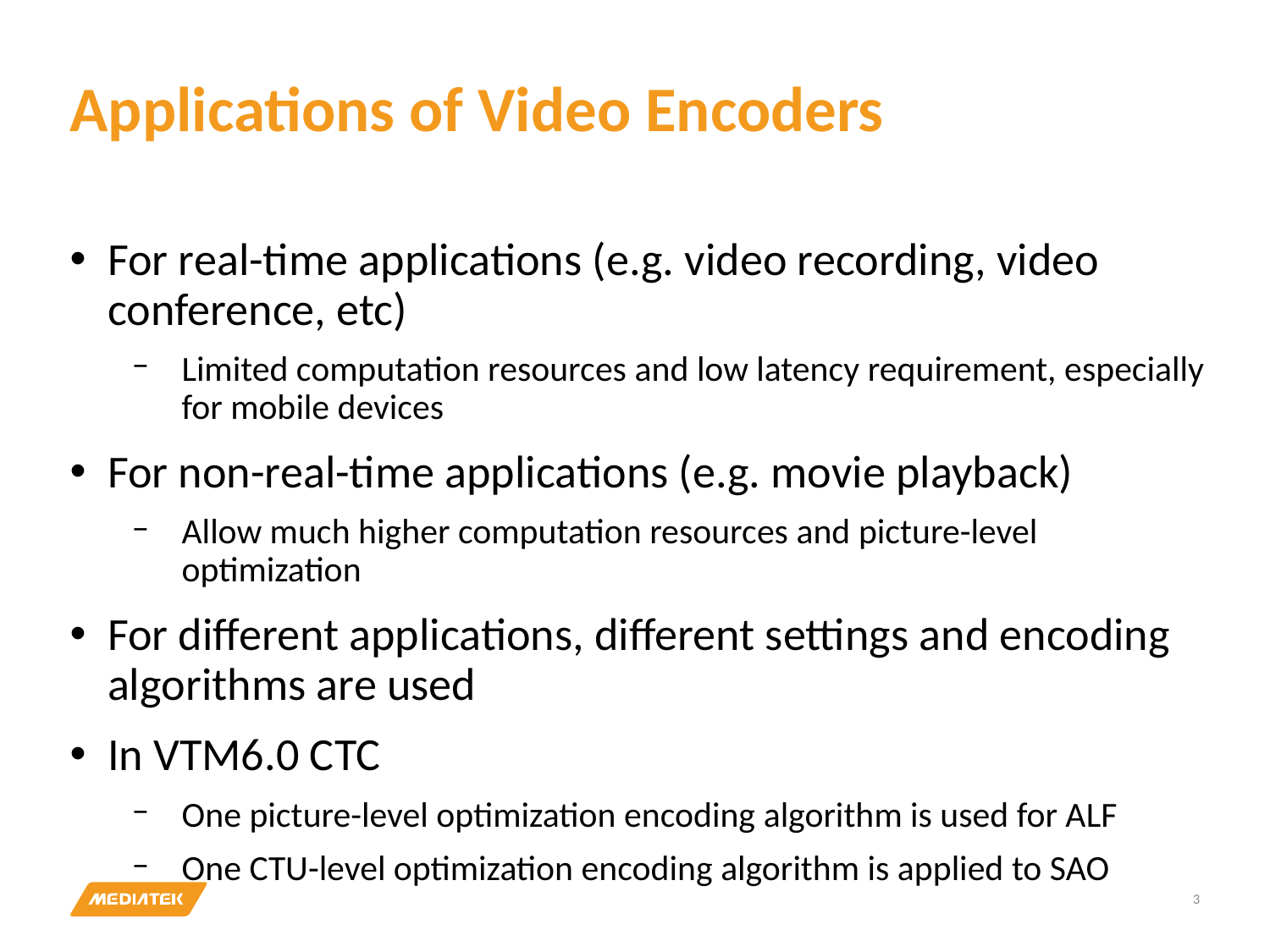

# Applications of Video Encoders
For real-time applications (e.g. video recording, video conference, etc)
Limited computation resources and low latency requirement, especially for mobile devices
For non-real-time applications (e.g. movie playback)
Allow much higher computation resources and picture-level optimization
For different applications, different settings and encoding algorithms are used
In VTM6.0 CTC
One picture-level optimization encoding algorithm is used for ALF
One CTU-level optimization encoding algorithm is applied to SAO

3